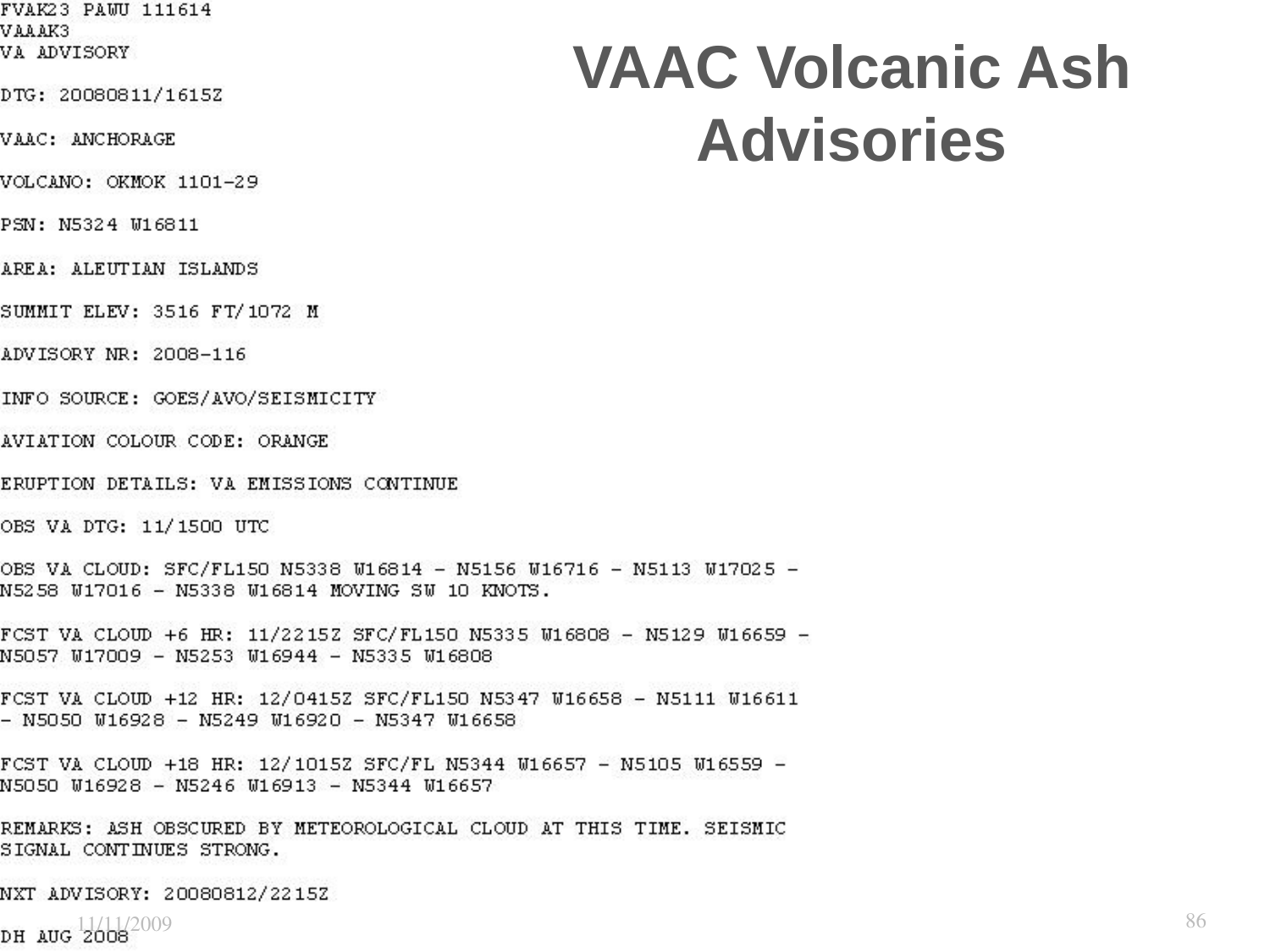

# VAAC Volcanic Ash Advisories
11/11/2009
86